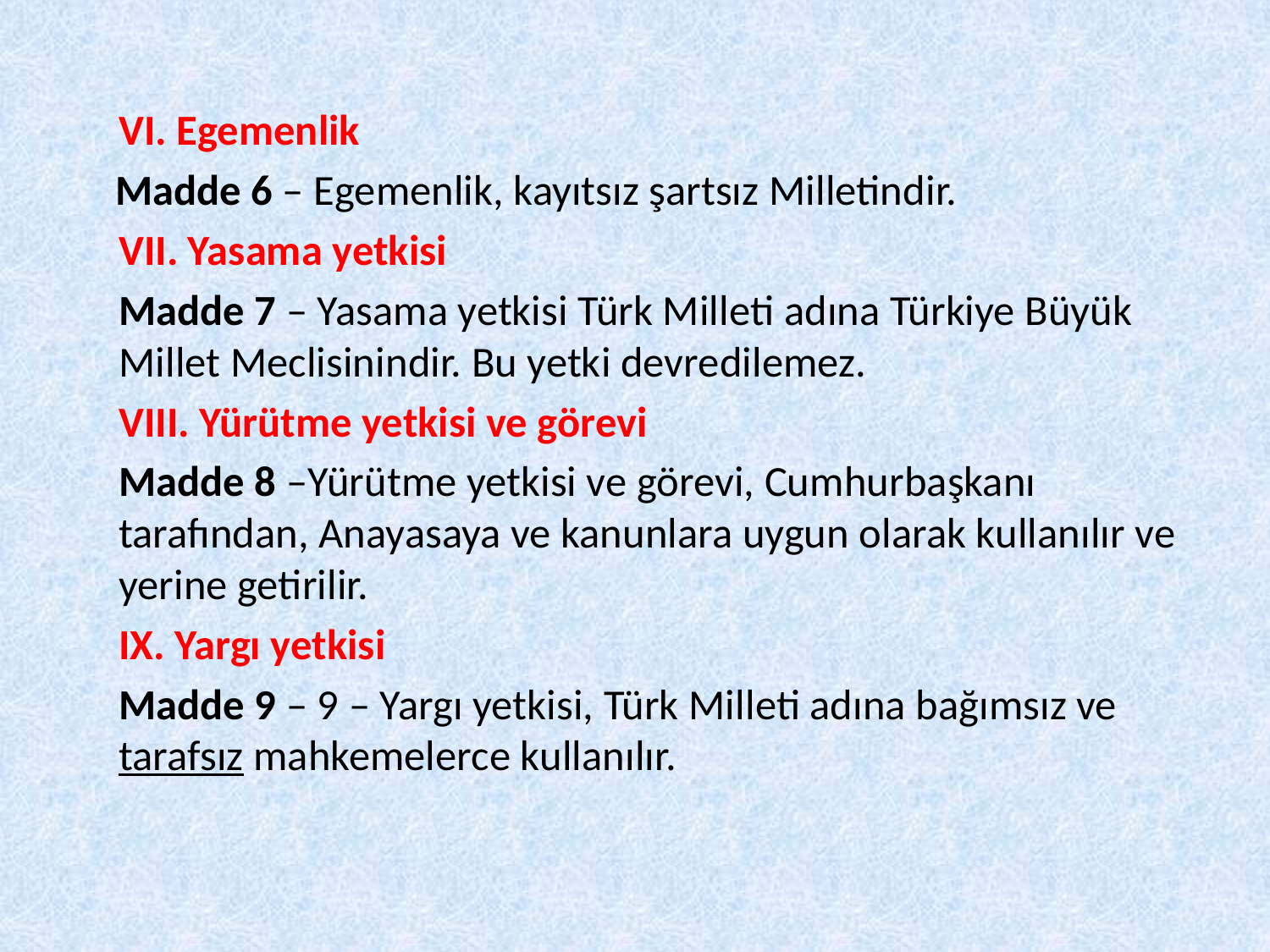

VI. Egemenlik
    Madde 6 – Egemenlik, kayıtsız şartsız Milletindir.
	VII. Yasama yetkisi
	Madde 7 – Yasama yetkisi Türk Milleti adına Türkiye Büyük Millet Meclisinindir. Bu yetki devredilemez.
	VIII. Yürütme yetkisi ve görevi
 	Madde 8 –Yürütme yetkisi ve görevi, Cumhurbaşkanı tarafından, Anayasaya ve kanunlara uygun olarak kullanılır ve yerine getirilir.
	IX. Yargı yetkisi
	Madde 9 – 9 – Yargı yetkisi, Türk Milleti adına bağımsız ve tarafsız mahkemelerce kullanılır.